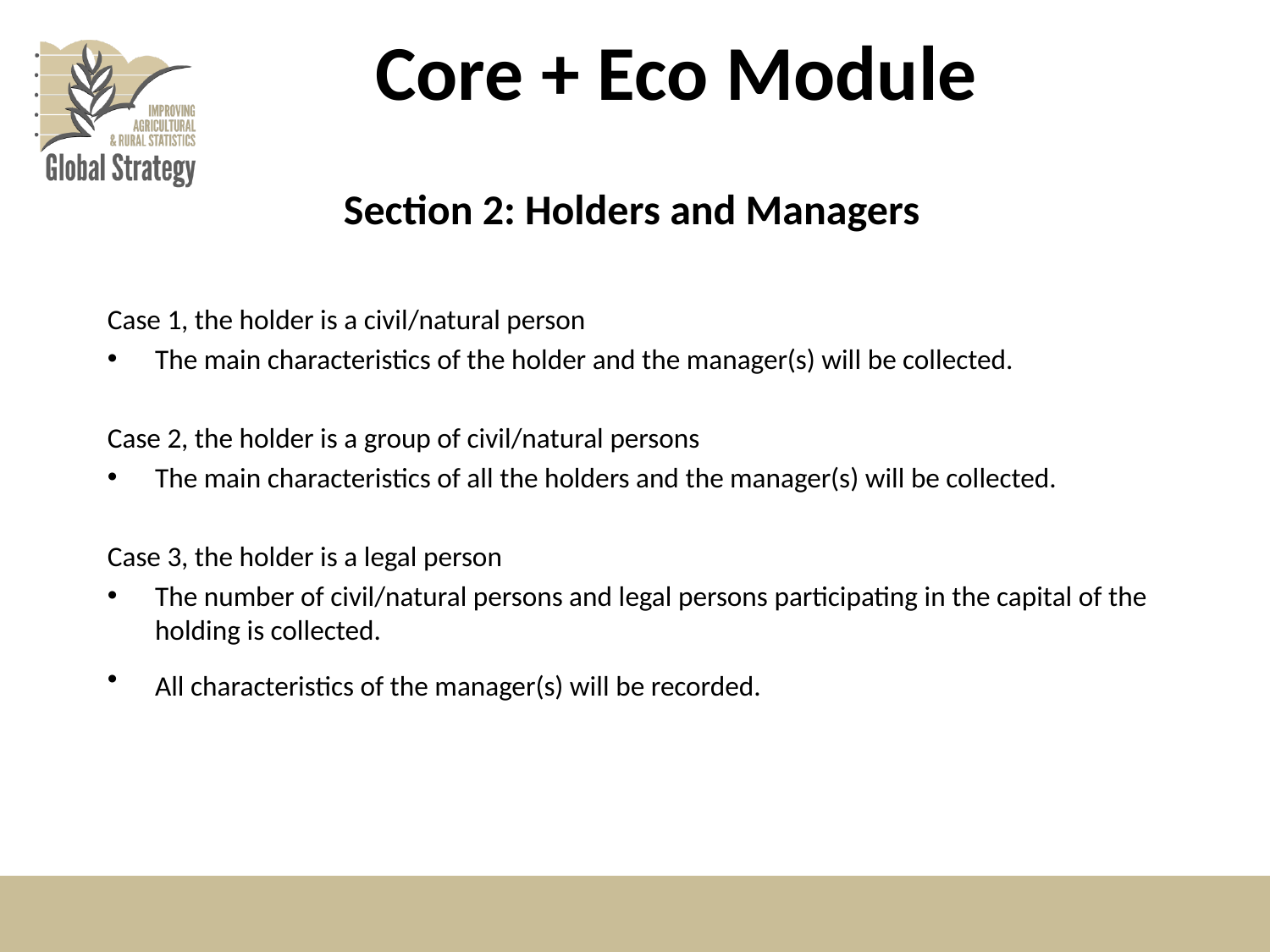

# Core + Eco Module
Section 2: Holders and Managers

Case 1, the holder is a civil/natural person
The main characteristics of the holder and the manager(s) will be collected.

Case 2, the holder is a group of civil/natural persons
The main characteristics of all the holders and the manager(s) will be collected.

Case 3, the holder is a legal person
The number of civil/natural persons and legal persons participating in the capital of the holding is collected.
All characteristics of the manager(s) will be recorded.